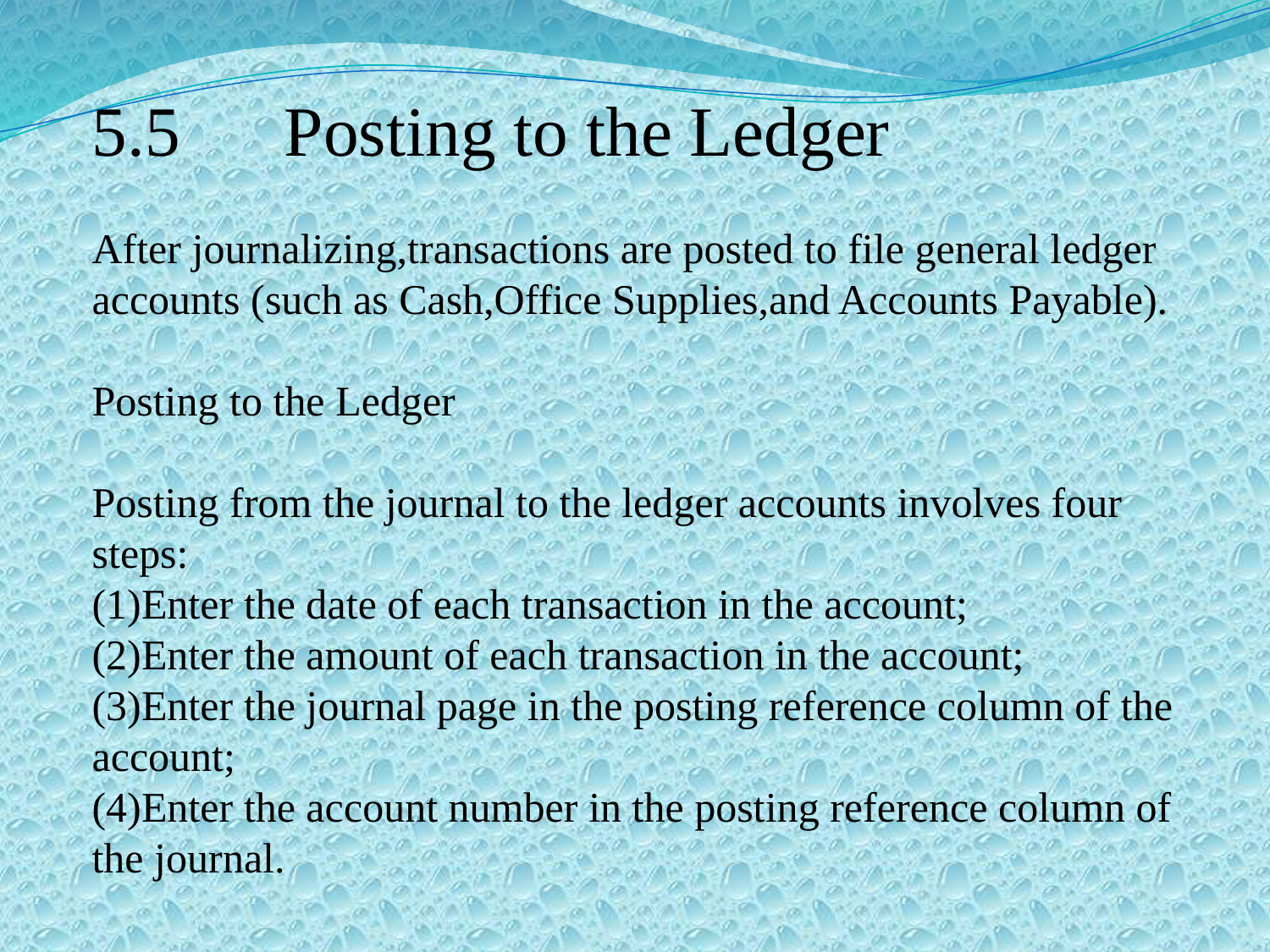

5.5　Posting to the Ledger

After journalizing,transactions are posted to file general ledger accounts (such as Cash,Office Supplies,and Accounts Payable).

Posting to the Ledger

Posting from the journal to the ledger accounts involves four steps:
(1)Enter the date of each transaction in the account;
(2)Enter the amount of each transaction in the account;
(3)Enter the journal page in the posting reference column of the account;
(4)Enter the account number in the posting reference column of the journal.